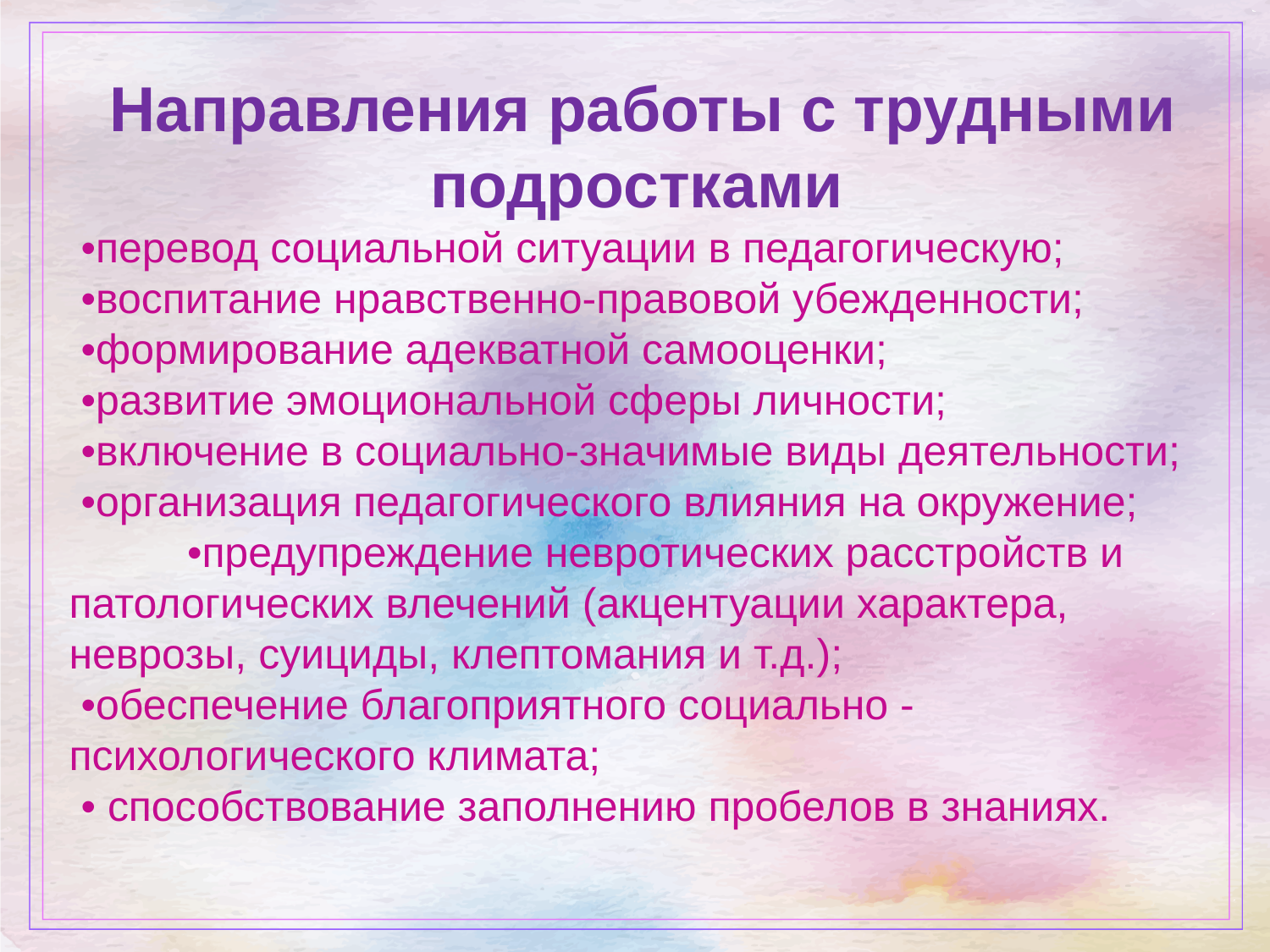

Направления работы с трудными подростками
 •перевод социальной ситуации в педагогическую;
 •воспитание нравственно-правовой убежденности;
 •формирование адекватной самооценки;
 •развитие эмоциональной сферы личности;
 •включение в социально-значимые виды деятельности;
 •организация педагогического влияния на окружение;                •предупреждение невротических расстройств и патологических влечений (акцентуации характера, неврозы, суициды, клептомания и т.д.);
 •обеспечение благоприятного социально -психологического климата;
 • способствование заполнению пробелов в знаниях.